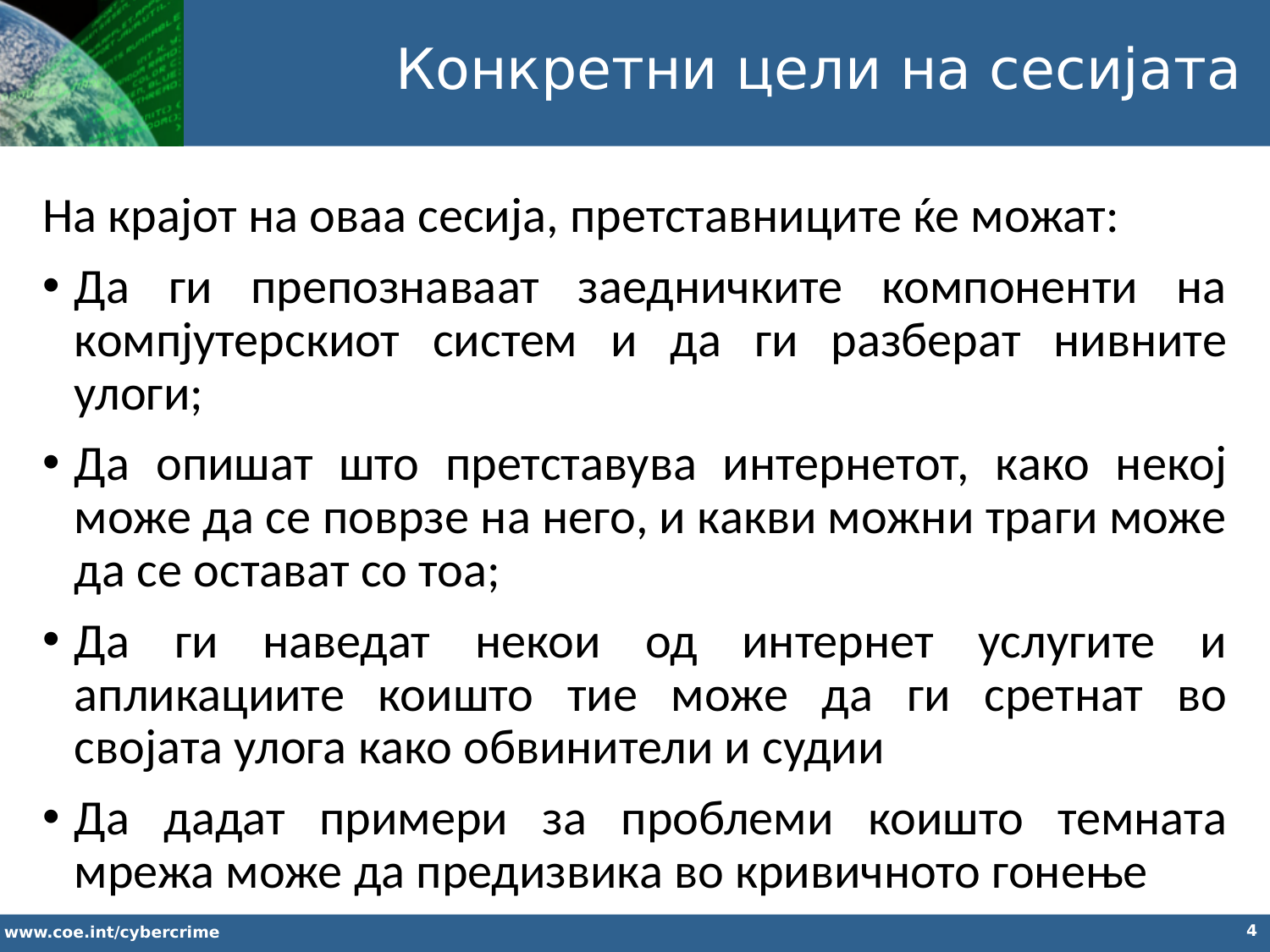

Конкретни цели на сесијата
На крајот на оваа сесија, претставниците ќе можат:
Да ги препознаваат заедничките компоненти на компјутерскиот систем и да ги разберат нивните улоги;
Да опишат што претставува интернетот, како некој може да се поврзе на него, и какви можни траги може да се остават со тоа;
Да ги наведат некои од интернет услугите и апликациите коишто тие може да ги сретнат во својата улога како обвинители и судии
Да дадат примери за проблеми коишто темната мрежа може да предизвика во кривичното гонење